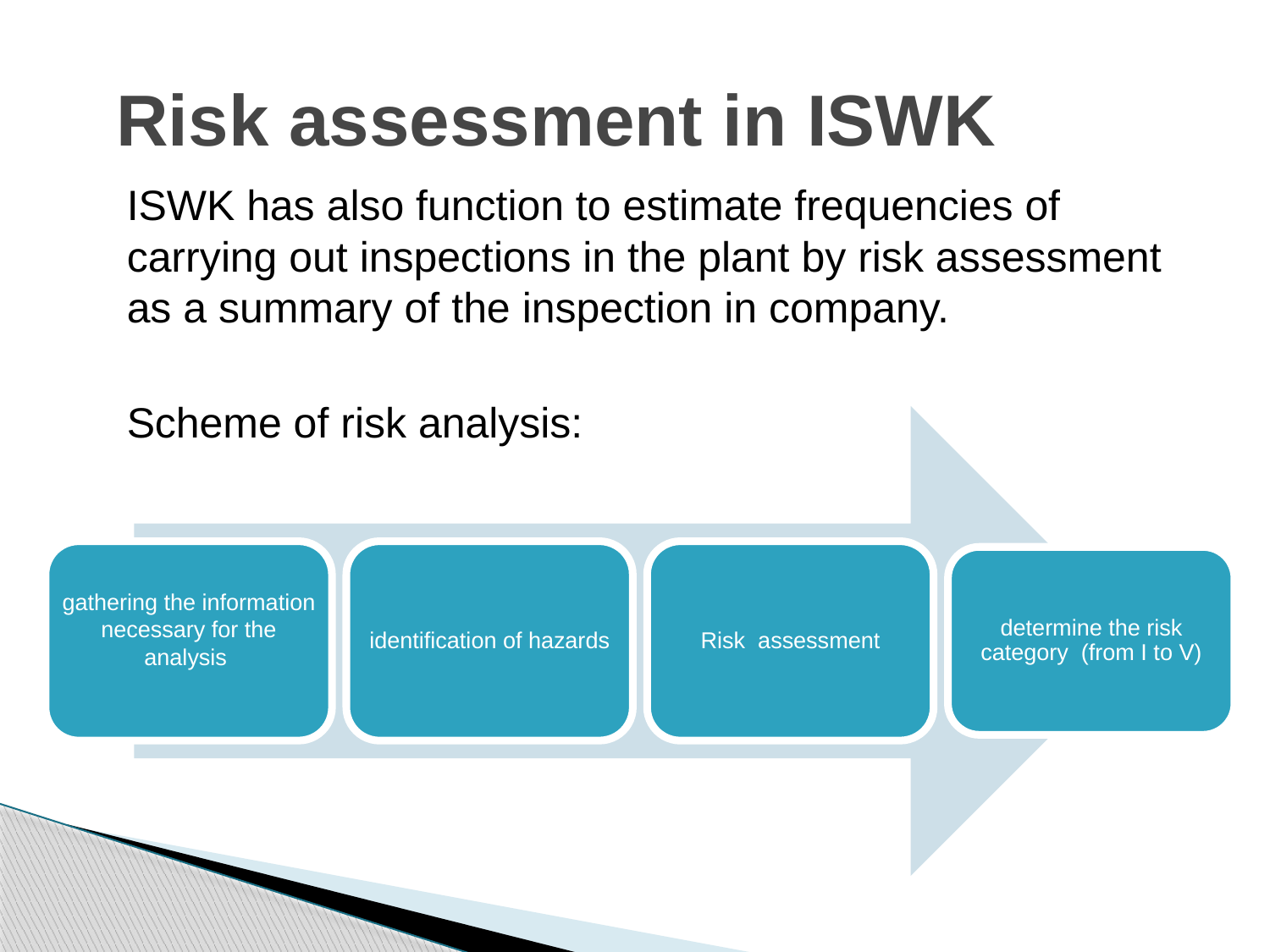

# Risk assessment in ISWK
	ISWK has also function to estimate frequencies of carrying out inspections in the plant by risk assessment as a summary of the inspection in company.

	Scheme of risk analysis:

gathering the information necessary for the analysis

identification of hazards
Risk  assessment
determine the risk category  (from I to V)